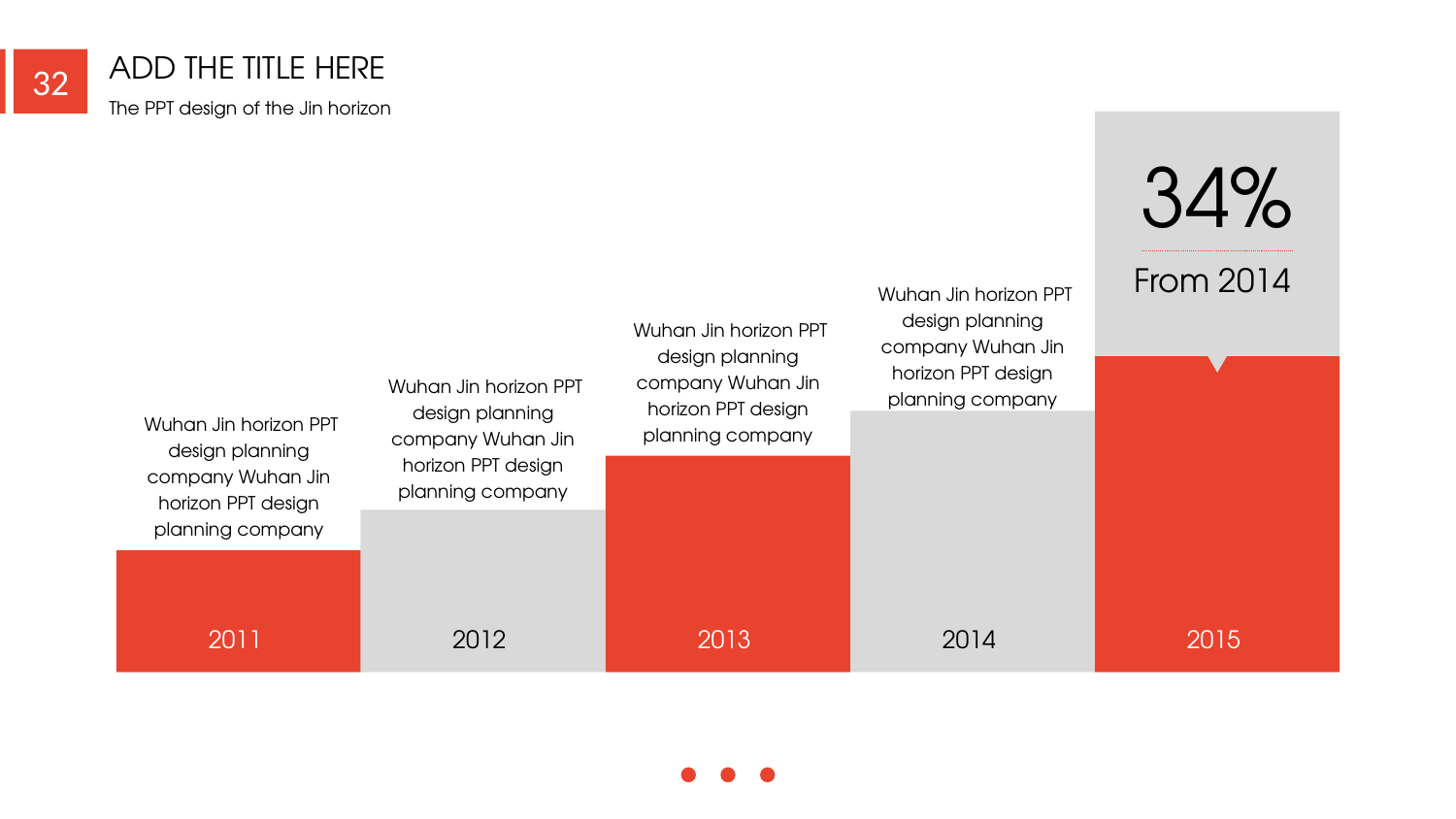

34%

From 2014
 Wuhan Jin horizon PPT design planning company Wuhan Jin horizon PPT design planning company
 Wuhan Jin horizon PPT design planning company Wuhan Jin horizon PPT design planning company

 Wuhan Jin horizon PPT design planning company Wuhan Jin horizon PPT design planning company
 Wuhan Jin horizon PPT design planning company Wuhan Jin horizon PPT design planning company

2011
2012
2013
2014
2015